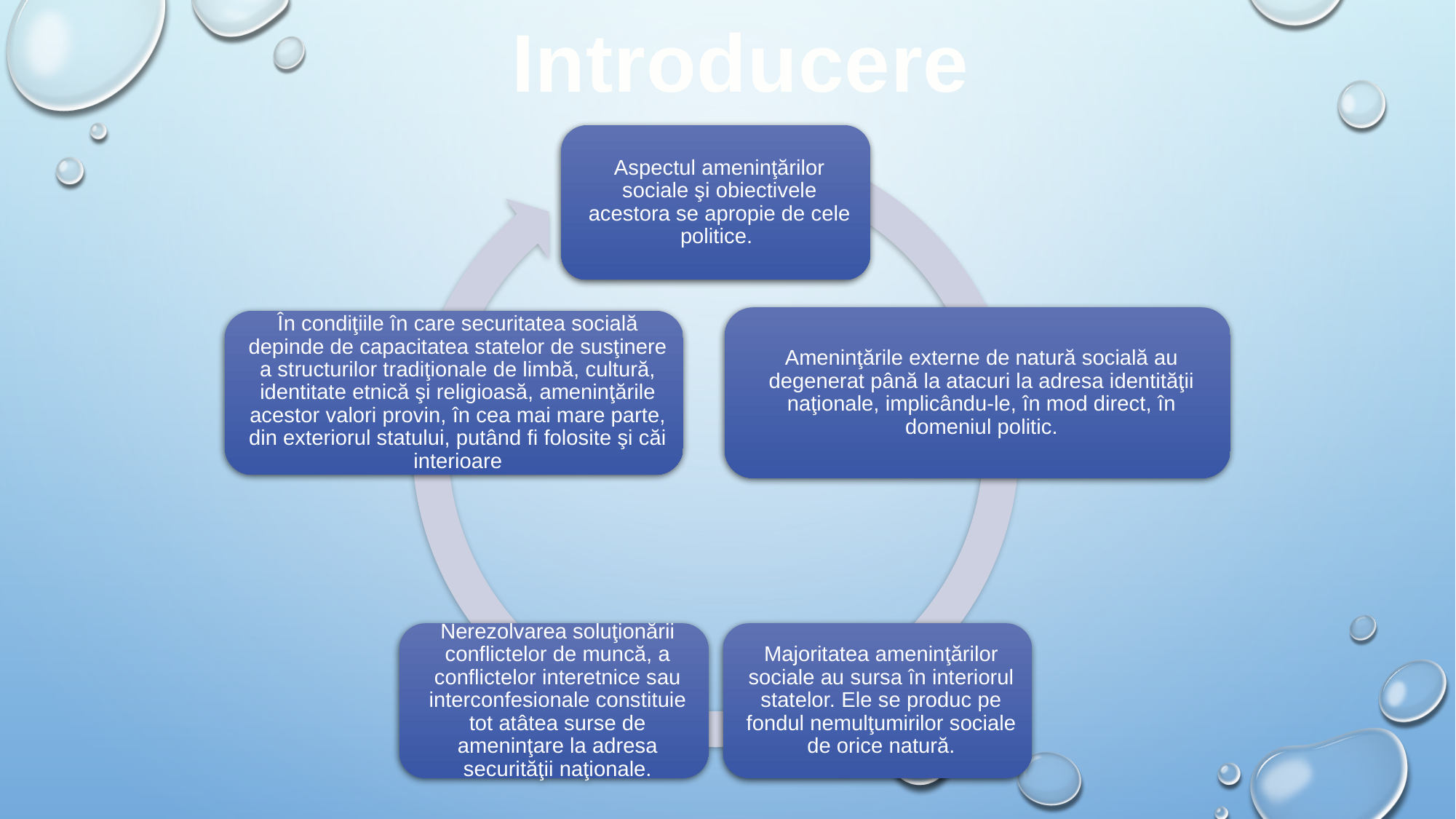

Introducere
Aspectul ameninţărilor sociale şi obiectivele acestora se apropie de cele politice.
Ameninţările externe de natură socială au degenerat până la atacuri la adresa identităţii naţionale, implicându-le, în mod direct, în domeniul politic.
Majoritatea ameninţărilor sociale au sursa în interiorul statelor. Ele se produc pe fondul nemulţumirilor sociale de orice natură.
Nerezolvarea soluţionării conflictelor de muncă, a conflictelor interetnice sau interconfesionale constituie tot atâtea surse de ameninţare la adresa securităţii naţionale.
În condiţiile în care securitatea socială depinde de capacitatea statelor de susţinere a structurilor tradiţionale de limbă, cultură, identitate etnică şi religioasă, ameninţările acestor valori provin, în cea mai mare parte, din exteriorul statului, putând fi folosite şi căi interioare